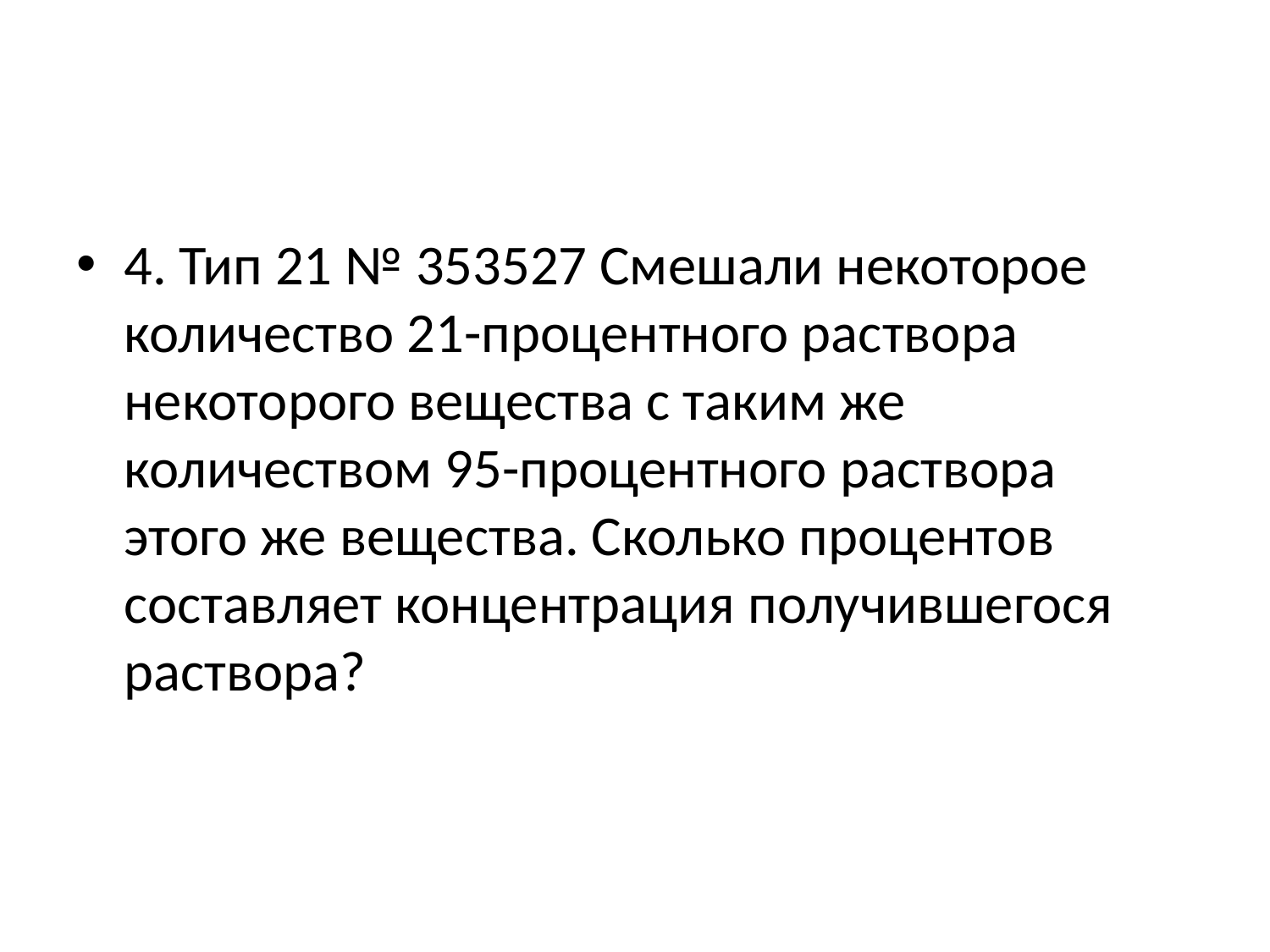

#
4. Тип 21 № 353527 Смешали некоторое количество 21-процентного раствора некоторого вещества с таким же количеством 95-процентного раствора этого же вещества. Сколько процентов составляет концентрация получившегося раствора?